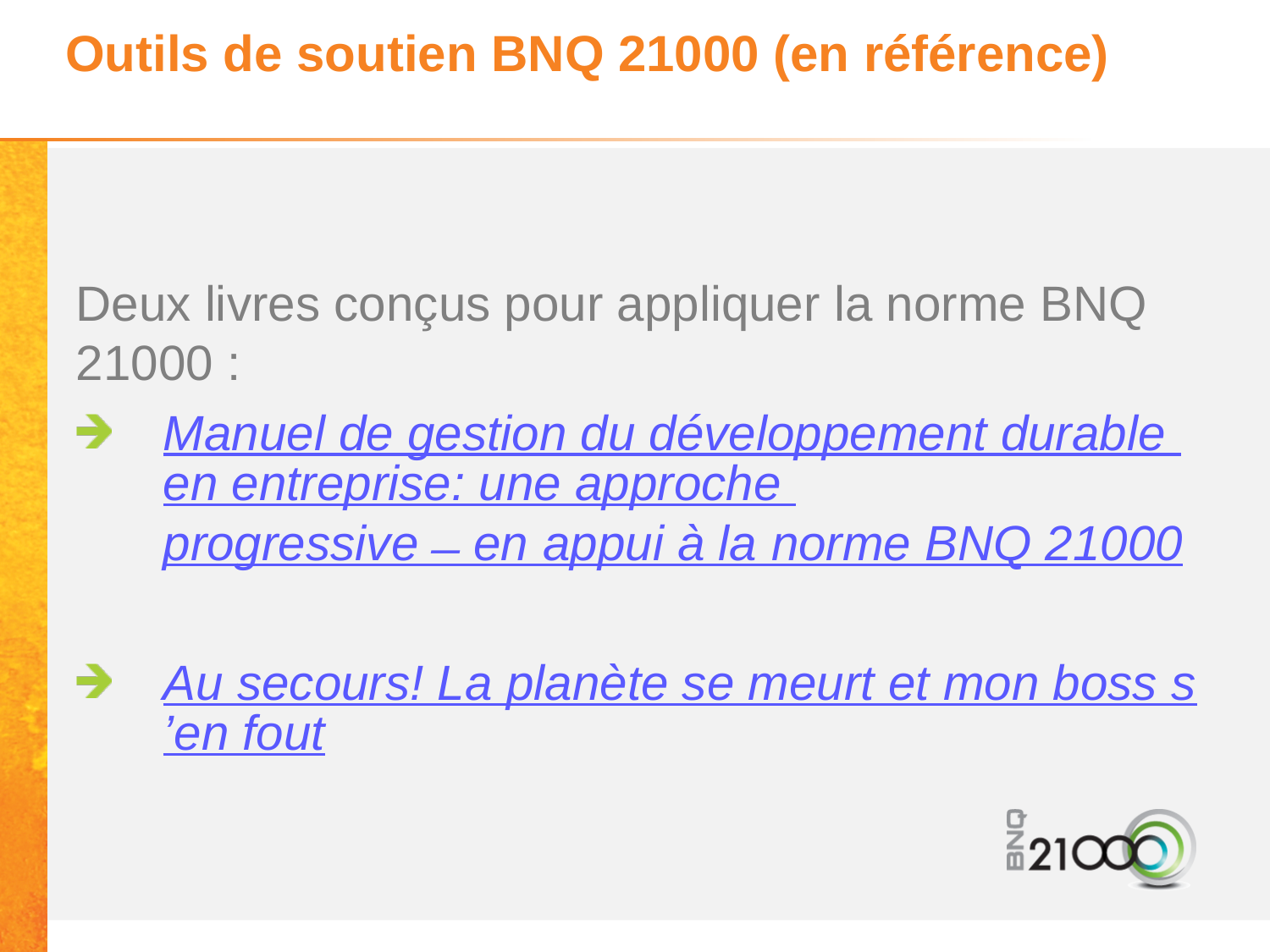

# Outils de soutien BNQ 21000 (en référence)
Deux livres conçus pour appliquer la norme BNQ 21000 :
Manuel de gestion du développement durable en entreprise: une approche progressive  ̶  en appui à la norme BNQ 21000

Au secours! La planète se meurt et mon boss s’en fout